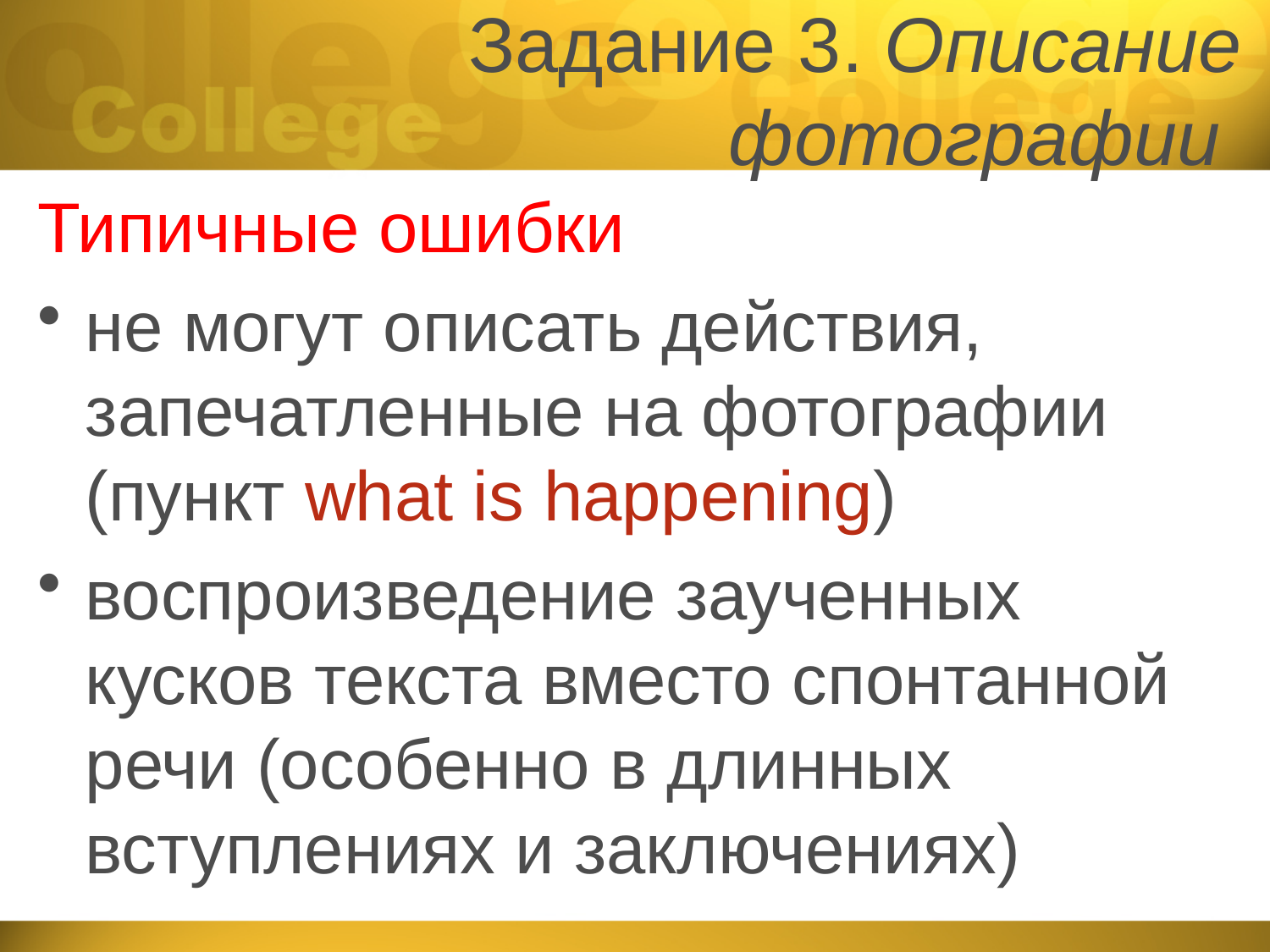

# Задание 3. Описание фотографии
Типичные ошибки
не могут описать действия, запечатленные на фотографии (пункт what is happening)
воспроизведение заученных кусков текста вместо спонтанной речи (особенно в длинных вступлениях и заключениях)